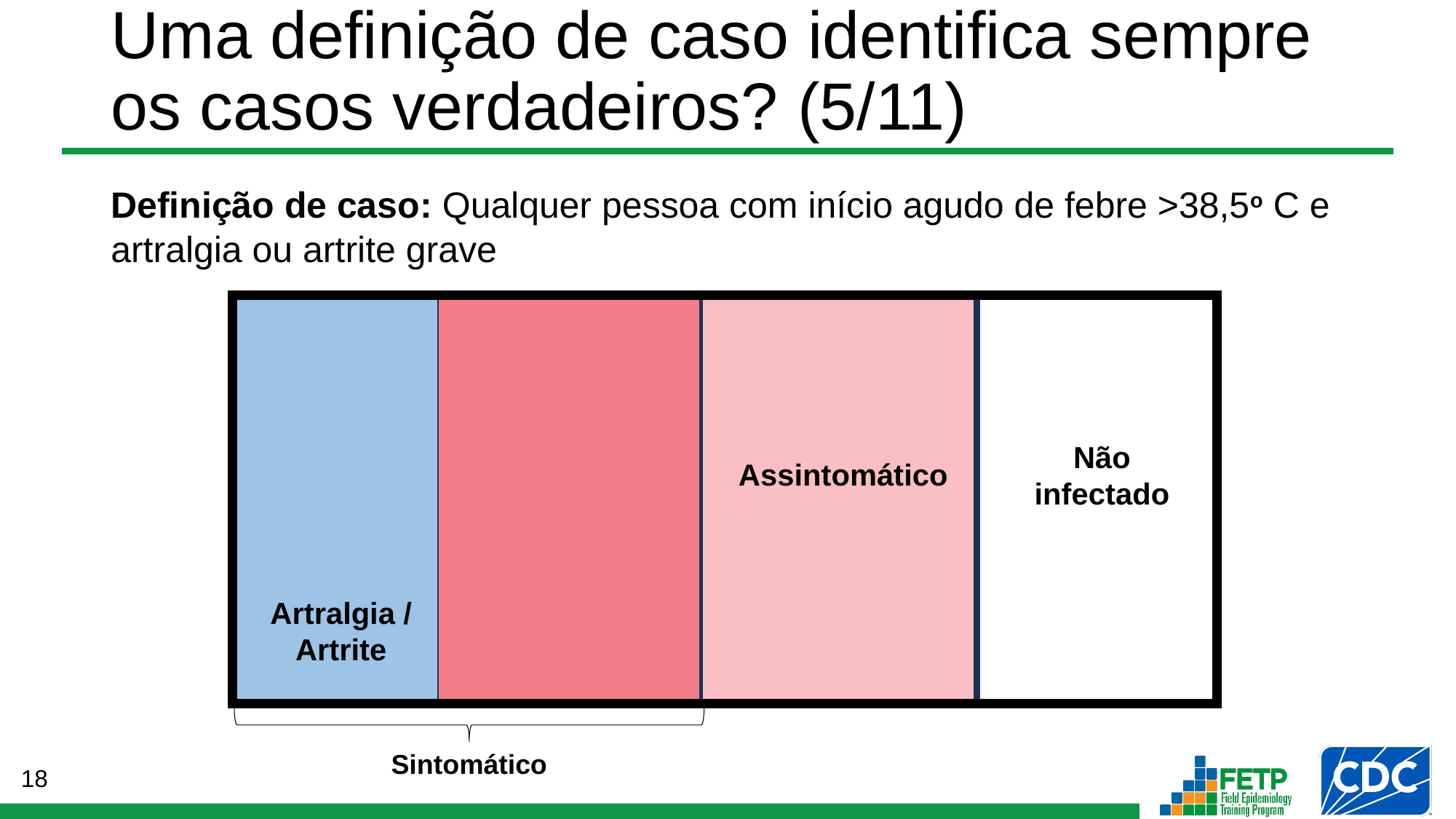

# Uma definição de caso identifica sempre os casos verdadeiros? (5/11)
Definição de caso: Qualquer pessoa com início agudo de febre >38,5o C e artralgia ou artrite grave

Não infectado
Assintomático

Artralgia / Artrite
Sintomático